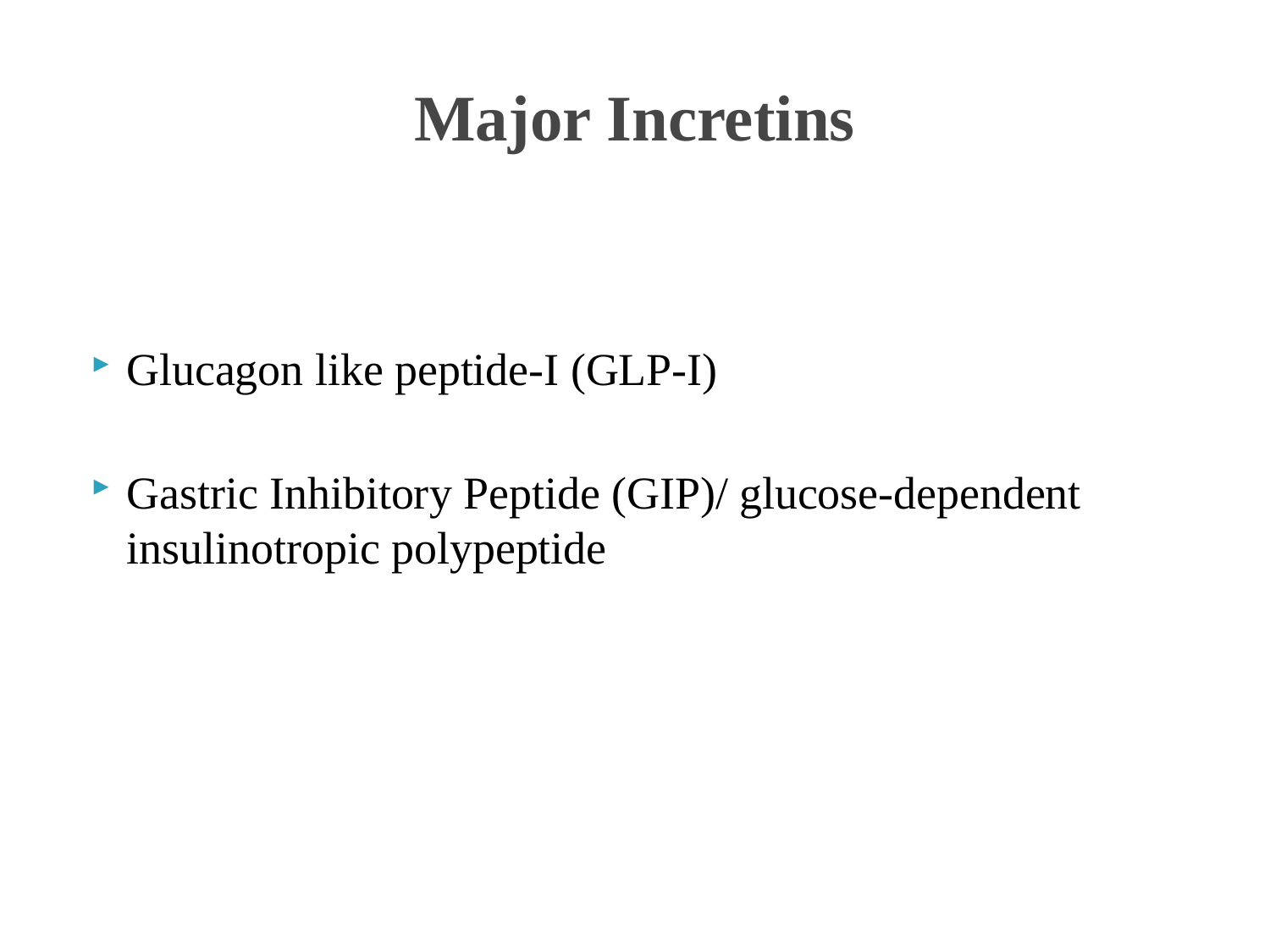

# Major Incretins

Glucagon like peptide-I (GLP-I)

Gastric Inhibitory Peptide (GIP)/ glucose-dependent insulinotropic polypeptide